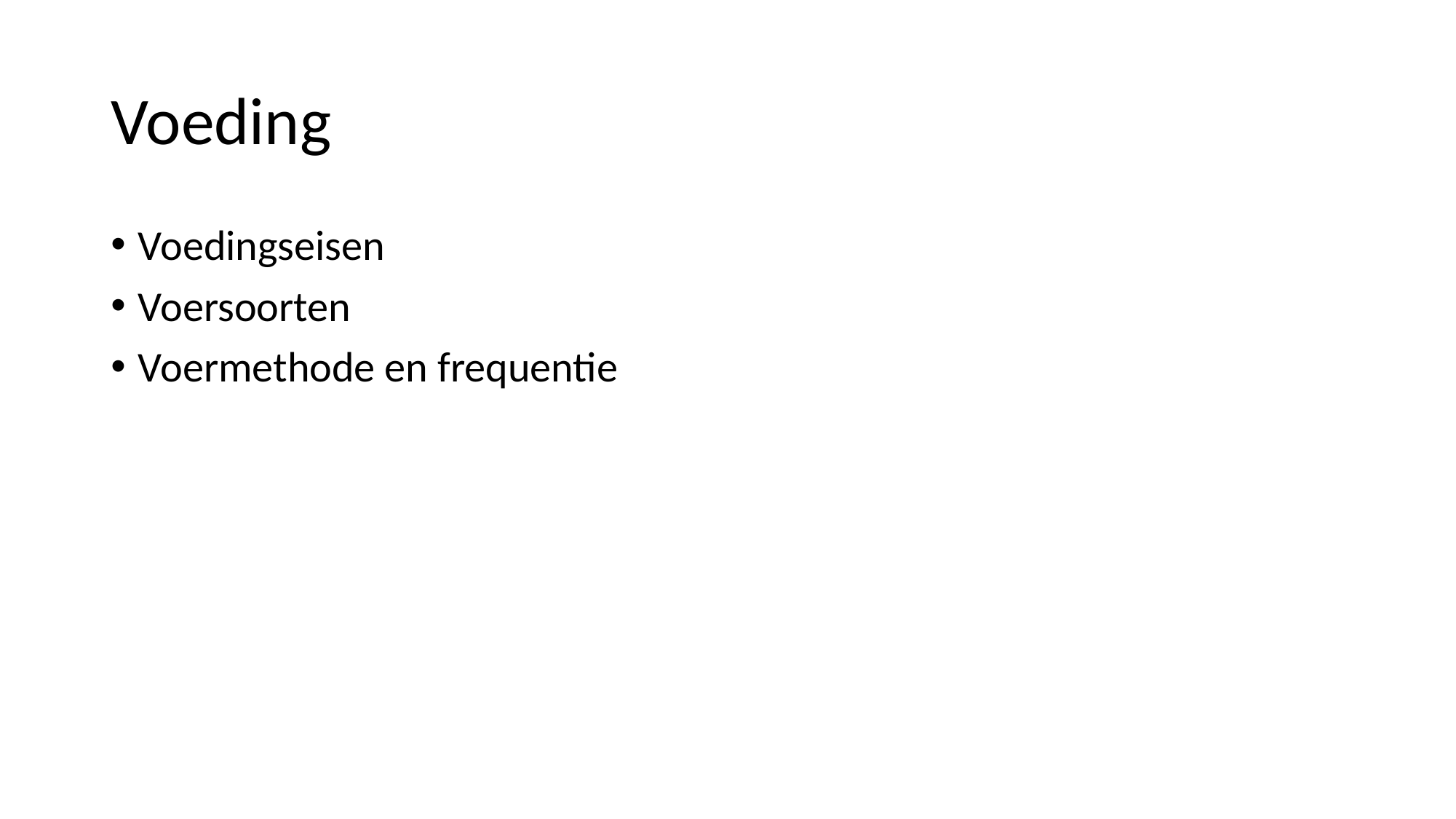

# Voeding
Voedingseisen
Voersoorten
Voermethode en frequentie